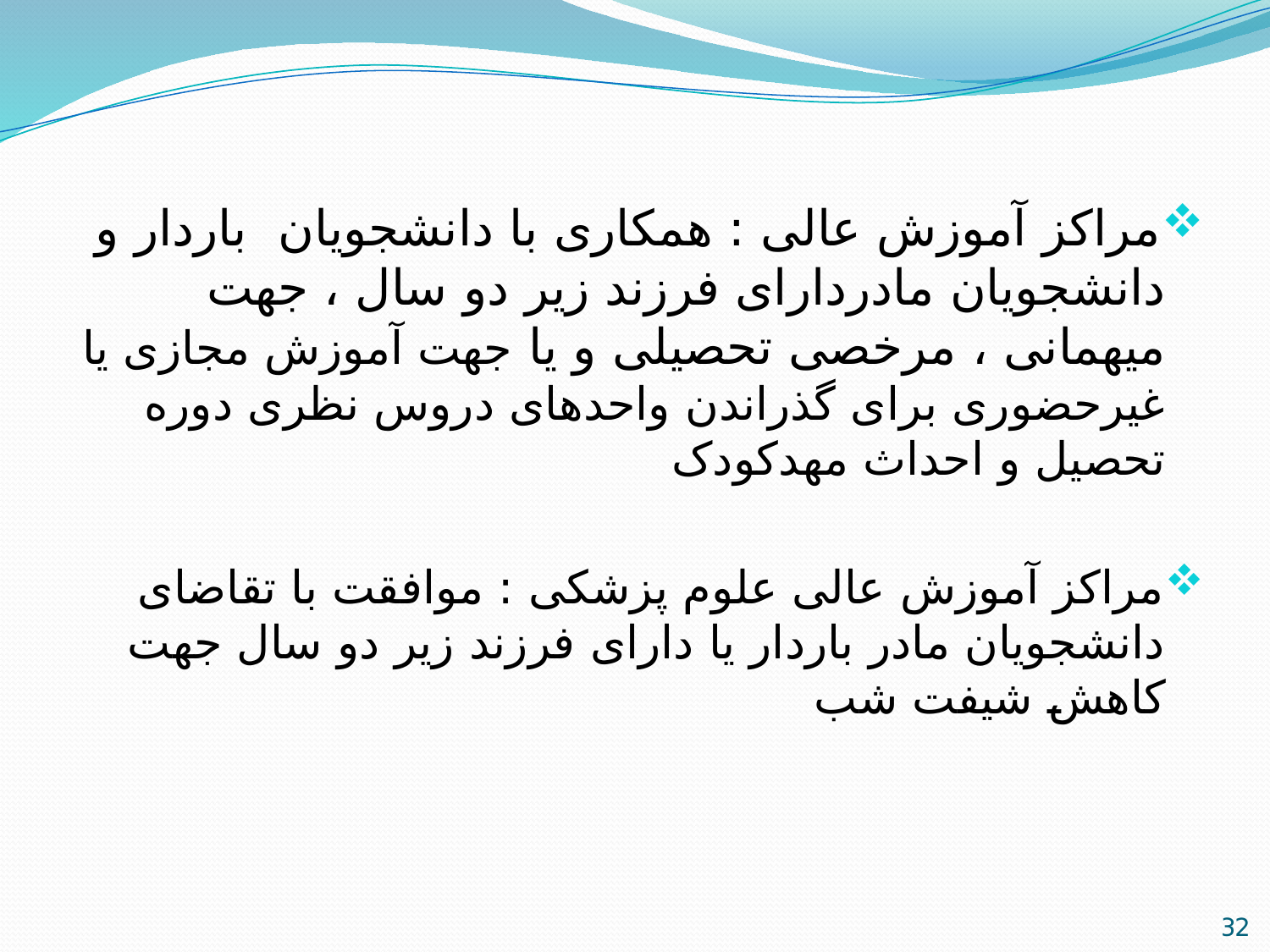

مراکز آموزش عالی : همکاری با دانشجویان  باردار و دانشجویان مادردارای فرزند زیر دو سال ، جهت میهمانی ، مرخصی تحصیلی و یا جهت آموزش مجازی یا غیرحضوری برای گذراندن واحدهای دروس نظری دوره تحصیل و احداث مهدکودک

مراکز آموزش عالی علوم پزشکی : موافقت با تقاضای دانشجویان مادر باردار یا دارای فرزند زیر دو سال جهت کاهش شیفت شب
32